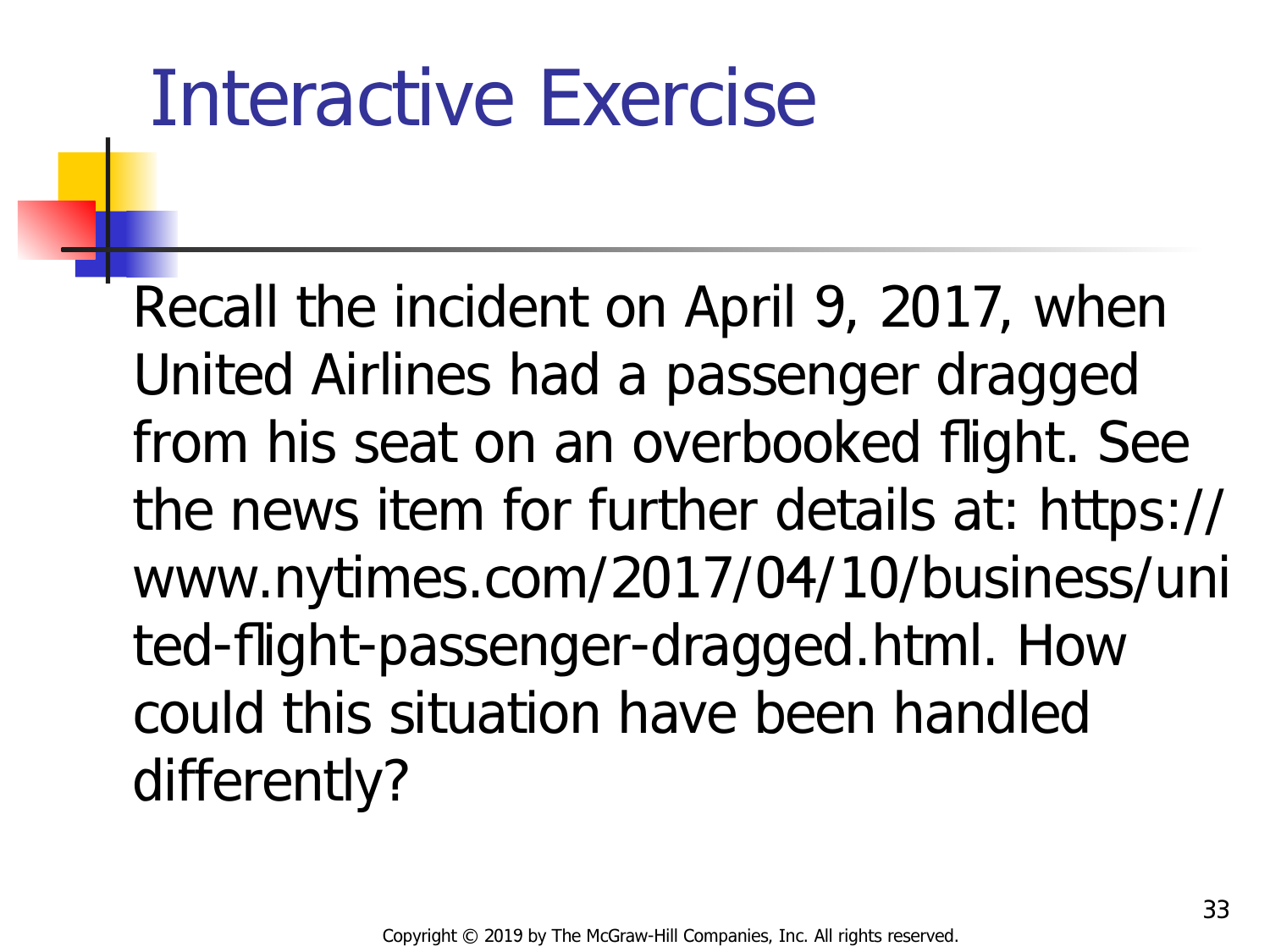

# Interactive Exercise
Recall the incident on April 9, 2017, when United Airlines had a passenger dragged from his seat on an overbooked flight. See the news item for further details at: https:// www.nytimes.com/2017/04/10/business/united-flight-passenger-dragged.html. How could this situation have been handled differently?
33
Copyright © 2019 by The McGraw-Hill Companies, Inc. All rights reserved.